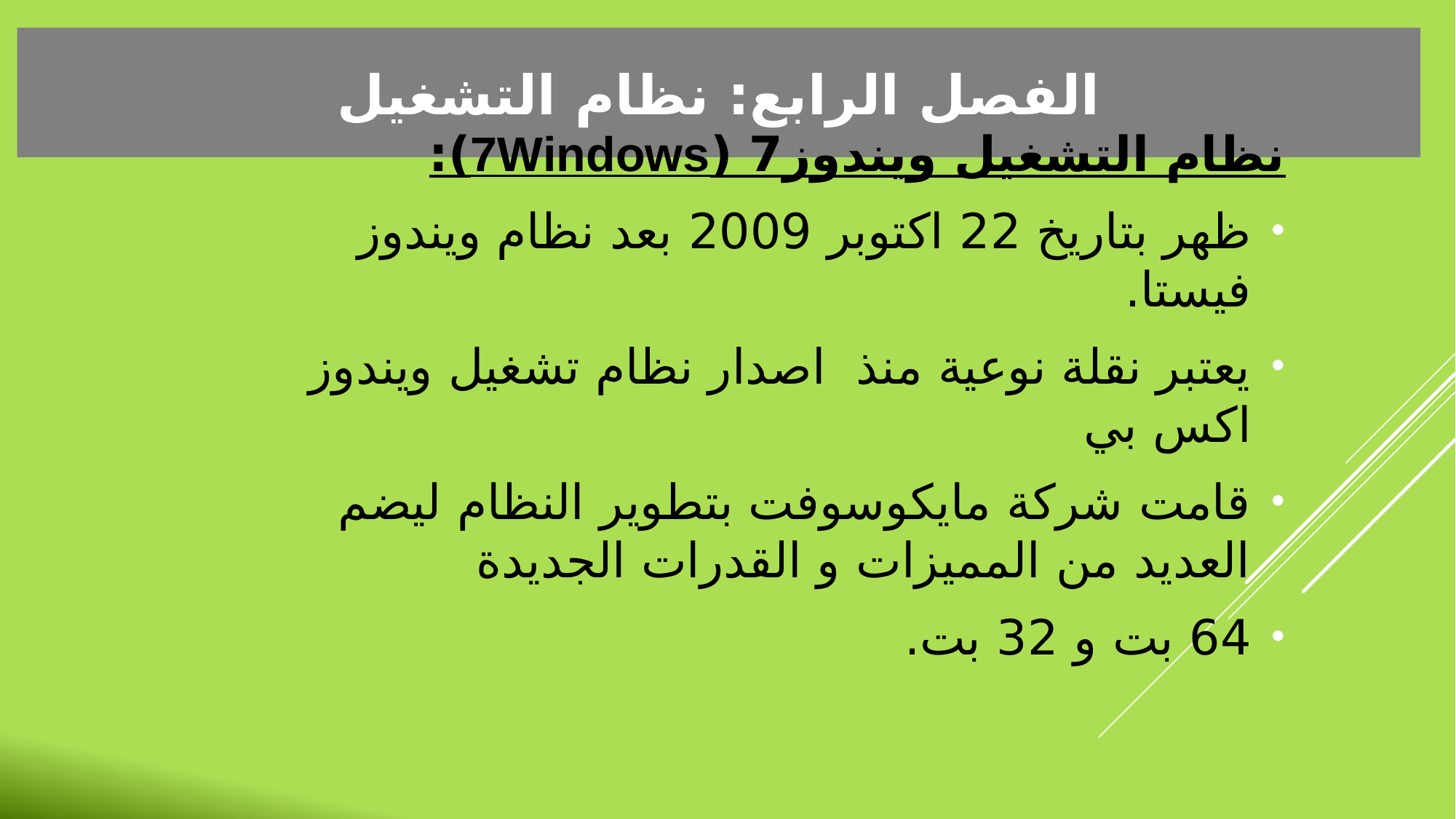

الفصل الرابع: نظام التشغيل
نظام التشغيل ويندوز7 (7Windows):
ظهر بتاريخ 22 اكتوبر 2009 بعد نظام ويندوز فيستا.
يعتبر نقلة نوعية منذ  اصدار نظام تشغيل ويندوز اكس بي
قامت شركة مايكوسوفت بتطوير النظام ليضم العديد من المميزات و القدرات الجديدة
64 بت و 32 بت.